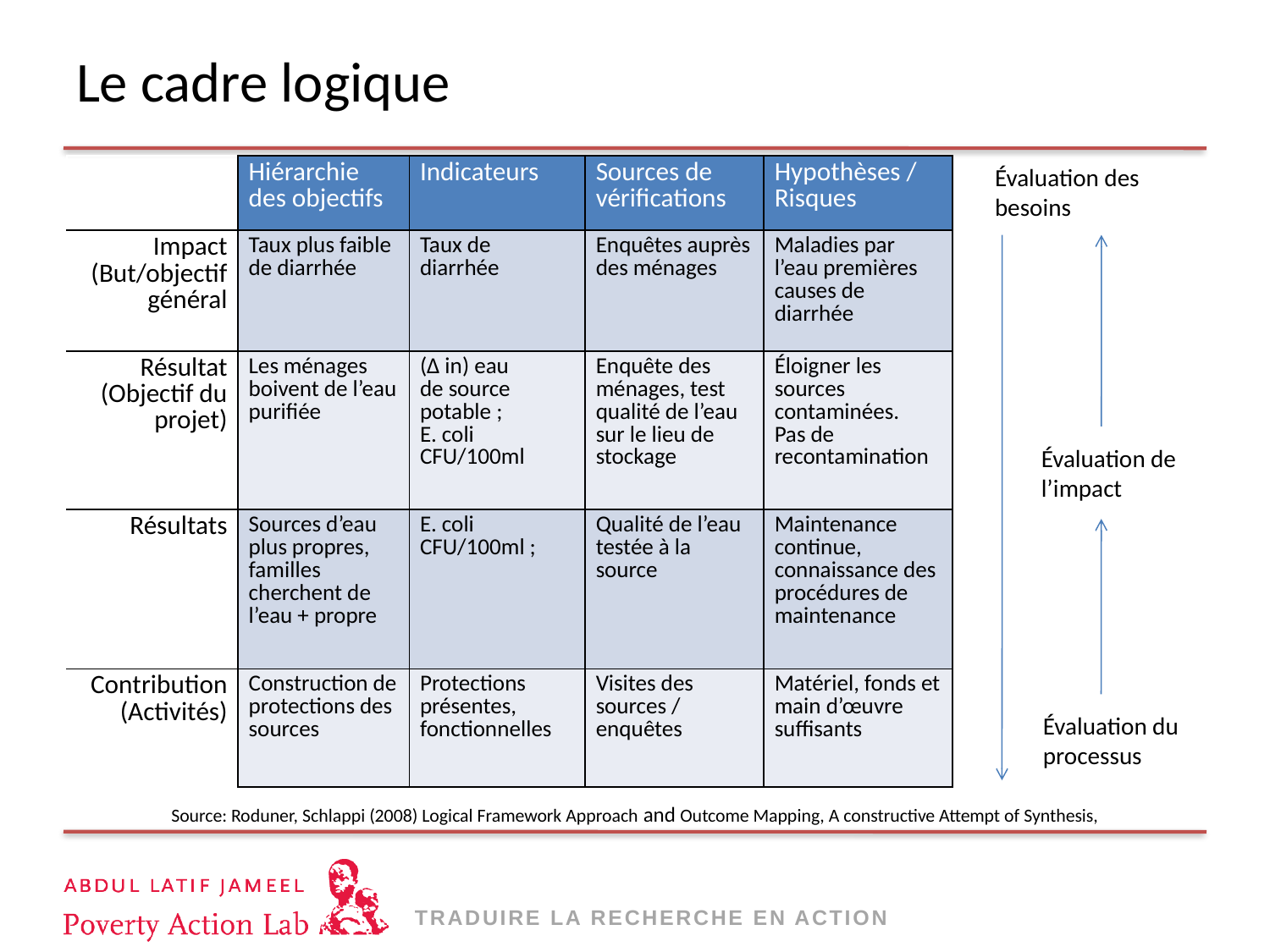

# Le cadre logique
Évaluation des besoins
|  | Hiérarchie des objectifs | Indicateurs | Sources de vérifications | Hypothèses / Risques |
| --- | --- | --- | --- | --- |
| Impact (But/objectif général | Taux plus faible de diarrhée | Taux de diarrhée | Enquêtes auprès des ménages | Maladies par l’eau premières causes de diarrhée |
| Résultat (Objectif du projet) | Les ménages boivent de l’eau purifiée | (Δ in) eau de source potable ; E. coli CFU/100ml | Enquête des ménages, test qualité de l’eau sur le lieu de stockage | Éloigner les sources contaminées. Pas de recontamination |
| Résultats | Sources d’eau plus propres, familles cherchent de l’eau + propre | E. coli CFU/100ml ; | Qualité de l’eau testée à la source | Maintenance continue, connaissance des procédures de maintenance |
| Contribution (Activités) | Construction de protections des sources | Protections présentes, fonctionnelles | Visites des sources / enquêtes | Matériel, fonds et main d’œuvre suffisants |
Évaluation de l’impact
Évaluation du processus
Source: Roduner, Schlappi (2008) Logical Framework Approach and Outcome Mapping, A constructive Attempt of Synthesis,